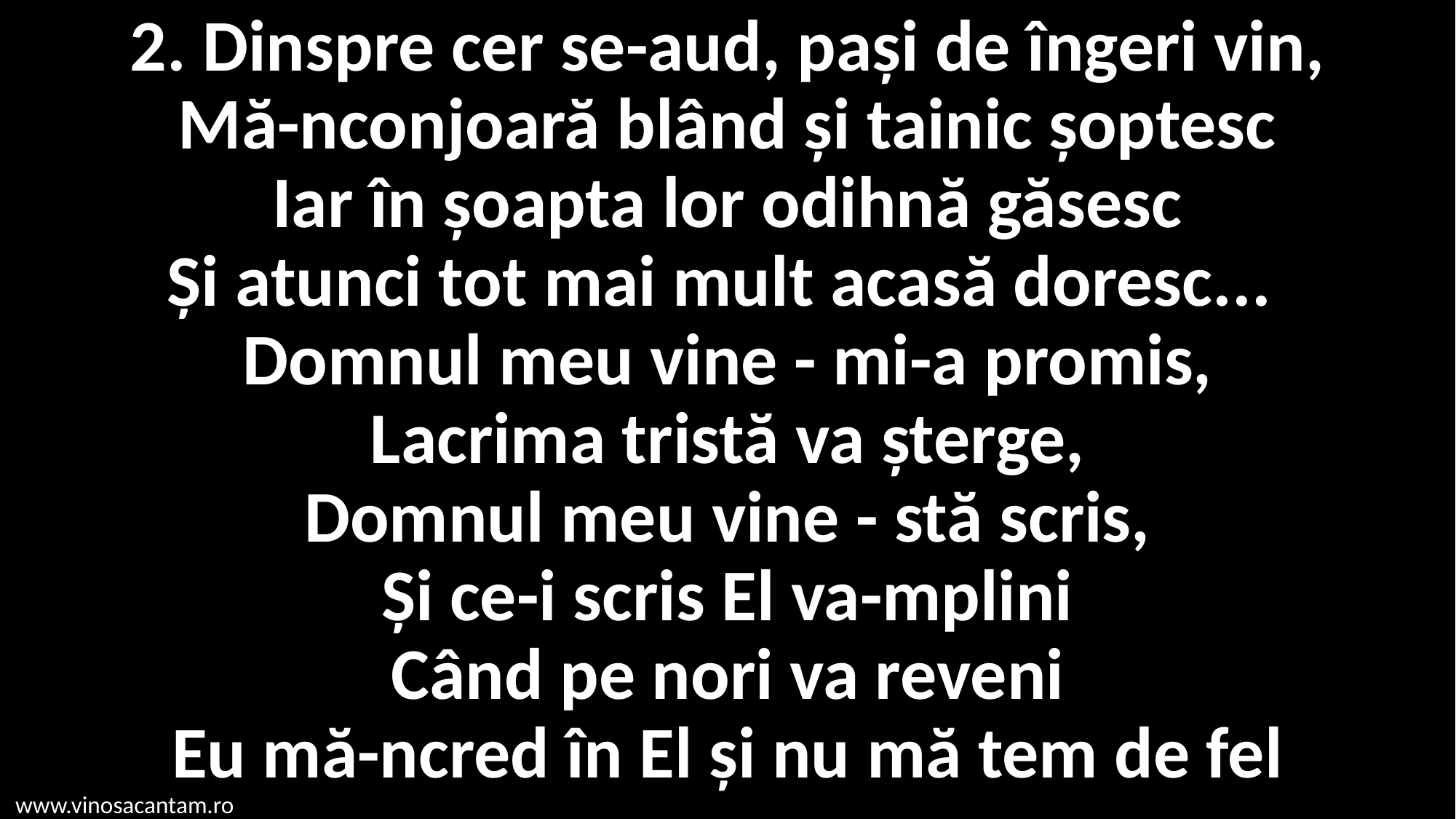

# 2. Dinspre cer se-aud, pași de îngeri vin, Mă-nconjoară blând și tainic șoptesc Iar în șoapta lor odihnă găsesc Și atunci tot mai mult acasă doresc... Domnul meu vine - mi-a promis, Lacrima tristă va șterge, Domnul meu vine - stă scris, Și ce-i scris El va-mplini Când pe nori va reveni Eu mă-ncred în El și nu mă tem de fel
www.vinosacantam.ro